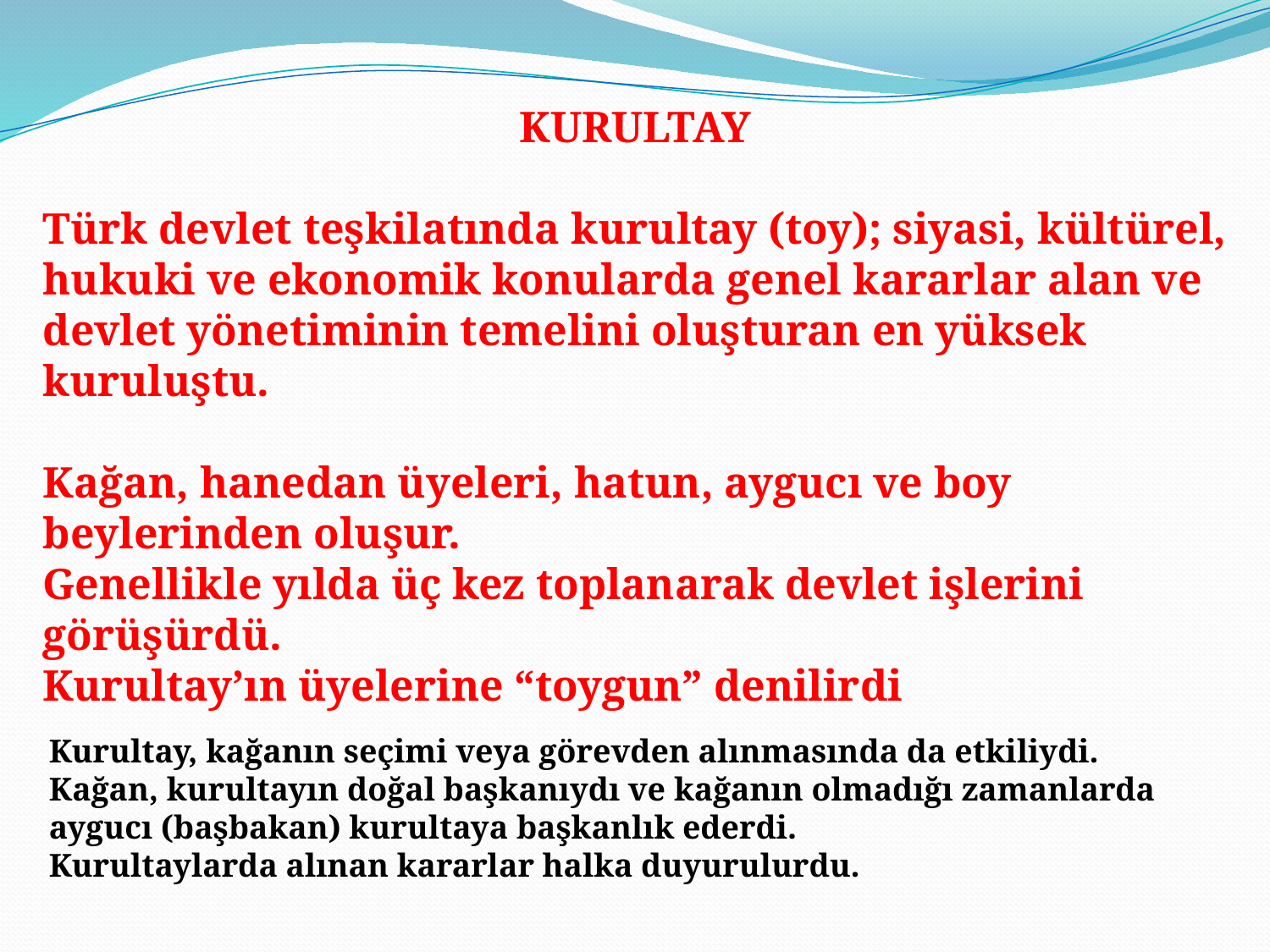

KURULTAY

Türk devlet teşkilatında kurultay (toy); siyasi, kültürel, hukuki ve ekonomik konularda genel kararlar alan ve devlet yönetiminin temelini oluşturan en yüksek kuruluştu.

Kağan, hanedan üyeleri, hatun, aygucı ve boy beylerinden oluşur.
Genellikle yılda üç kez toplanarak devlet işlerini görüşürdü.
Kurultay’ın üyelerine “toygun” denilirdi
Kurultay, kağanın seçimi veya görevden alınmasında da etkiliydi.
Kağan, kurultayın doğal başkanıydı ve kağanın olmadığı zamanlarda aygucı (başbakan) kurultaya başkanlık ederdi.
Kurultaylarda alınan kararlar halka duyurulurdu.